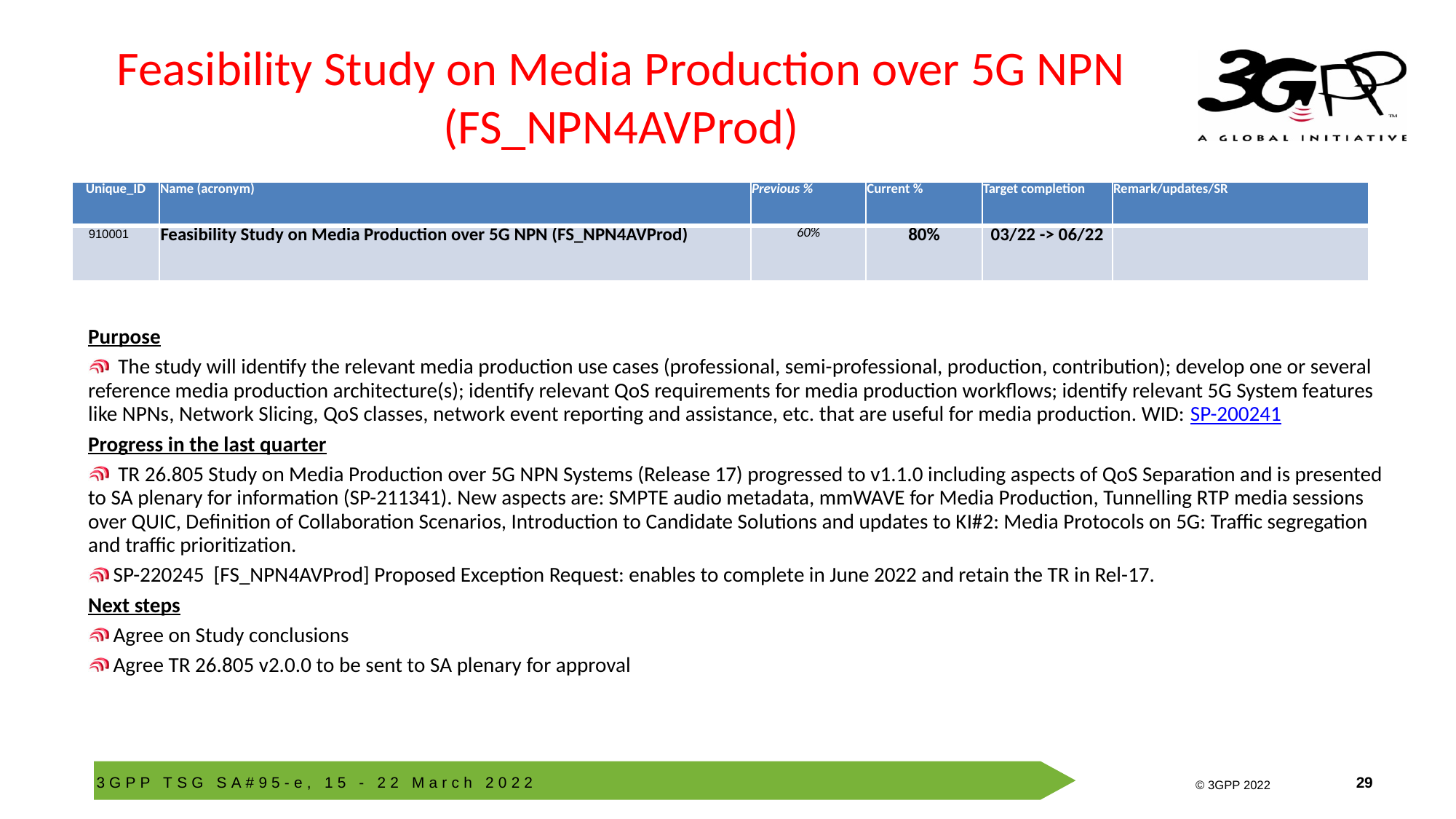

# Feasibility Study on Media Production over 5G NPN (FS_NPN4AVProd)
| Unique\_ID | Name (acronym) | Previous % | Current % | Target completion | Remark/updates/SR |
| --- | --- | --- | --- | --- | --- |
| 910001 | Feasibility Study on Media Production over 5G NPN (FS\_NPN4AVProd) | 60% | 80% | 03/22 -> 06/22 |  |
Purpose
  The study will identify the relevant media production use cases (professional, semi-professional, production, contribution); develop one or several reference media production architecture(s); identify relevant QoS requirements for media production workflows; identify relevant 5G System features like NPNs, Network Slicing, QoS classes, network event reporting and assistance, etc. that are useful for media production. WID: SP-200241
Progress in the last quarter
  TR 26.805 Study on Media Production over 5G NPN Systems (Release 17) progressed to v1.1.0 including aspects of QoS Separation and is presented to SA plenary for information (SP-211341). New aspects are: SMPTE audio metadata, mmWAVE for Media Production, Tunnelling RTP media sessions over QUIC, Definition of Collaboration Scenarios, Introduction to Candidate Solutions and updates to KI#2: Media Protocols on 5G: Traffic segregation and traffic prioritization.
 SP-220245  [FS_NPN4AVProd] Proposed Exception Request: enables to complete in June 2022 and retain the TR in Rel-17.
Next steps
 Agree on Study conclusions
 Agree TR 26.805 v2.0.0 to be sent to SA plenary for approval